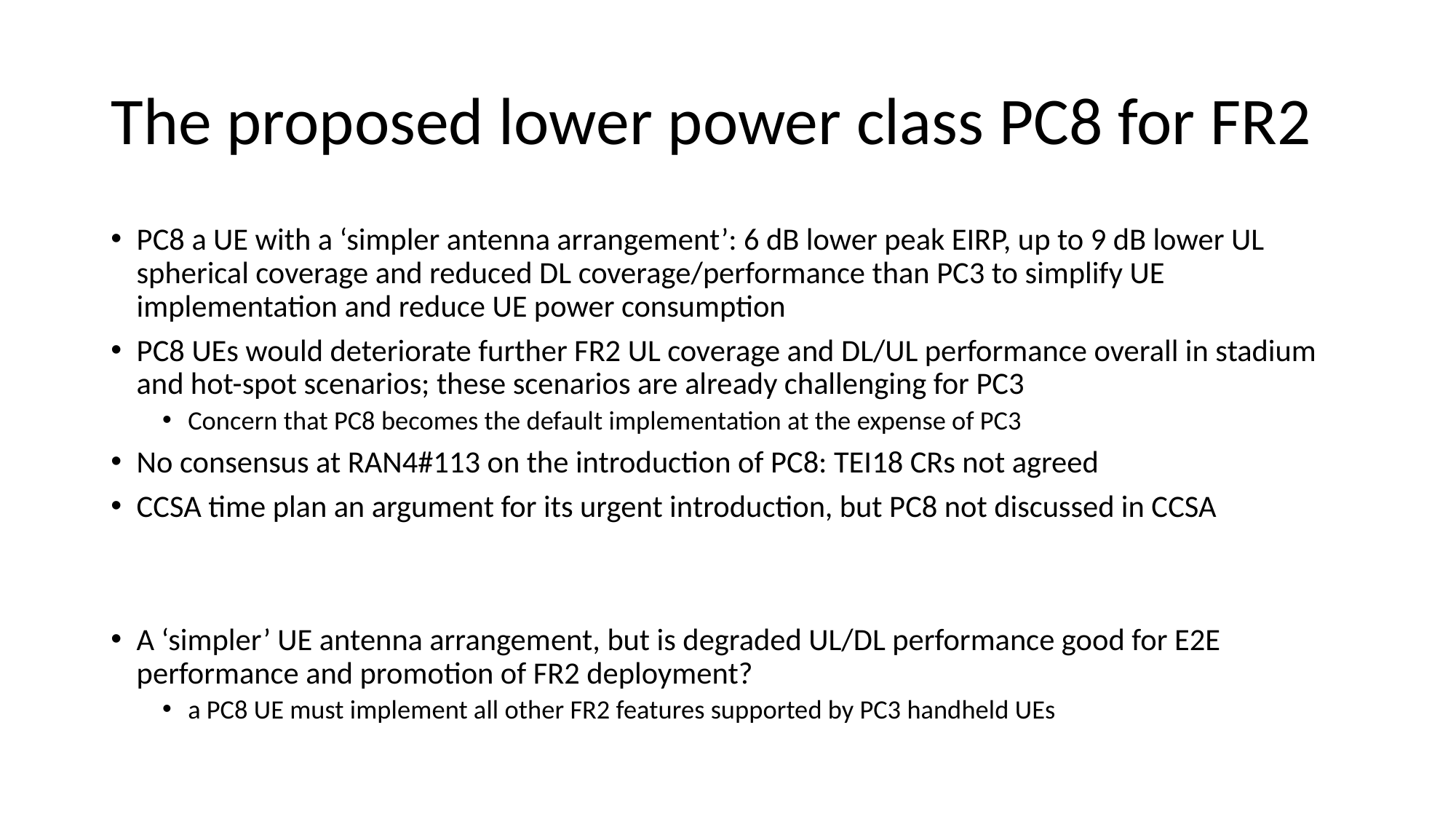

# The proposed lower power class PC8 for FR2
PC8 a UE with a ‘simpler antenna arrangement’: 6 dB lower peak EIRP, up to 9 dB lower UL spherical coverage and reduced DL coverage/performance than PC3 to simplify UE implementation and reduce UE power consumption
PC8 UEs would deteriorate further FR2 UL coverage and DL/UL performance overall in stadium and hot-spot scenarios; these scenarios are already challenging for PC3
Concern that PC8 becomes the default implementation at the expense of PC3
No consensus at RAN4#113 on the introduction of PC8: TEI18 CRs not agreed
CCSA time plan an argument for its urgent introduction, but PC8 not discussed in CCSA

A ‘simpler’ UE antenna arrangement, but is degraded UL/DL performance good for E2E performance and promotion of FR2 deployment?
a PC8 UE must implement all other FR2 features supported by PC3 handheld UEs